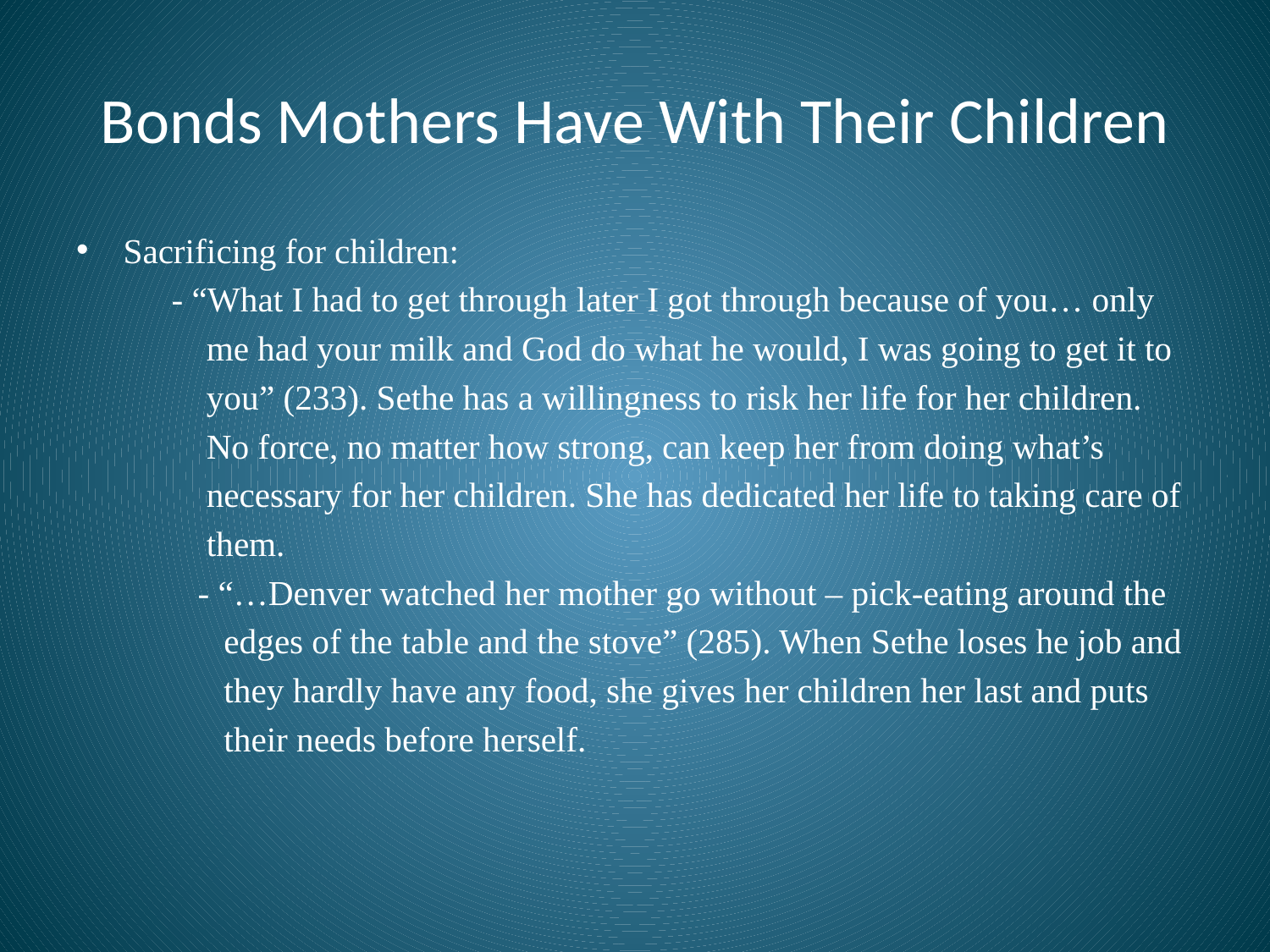

# Bonds Mothers Have With Their Children
Sacrificing for children:
           - “What I had to get through later I got through because of you… only
               me had your milk and God do what he would, I was going to get it to
               you” (233). Sethe has a willingness to risk her life for her children.
               No force, no matter how strong, can keep her from doing what’s
               necessary for her children. She has dedicated her life to taking care of
               them.
              - “…Denver watched her mother go without – pick-eating around the
                 edges of the table and the stove” (285). When Sethe loses he job and
                 they hardly have any food, she gives her children her last and puts
                 their needs before herself.